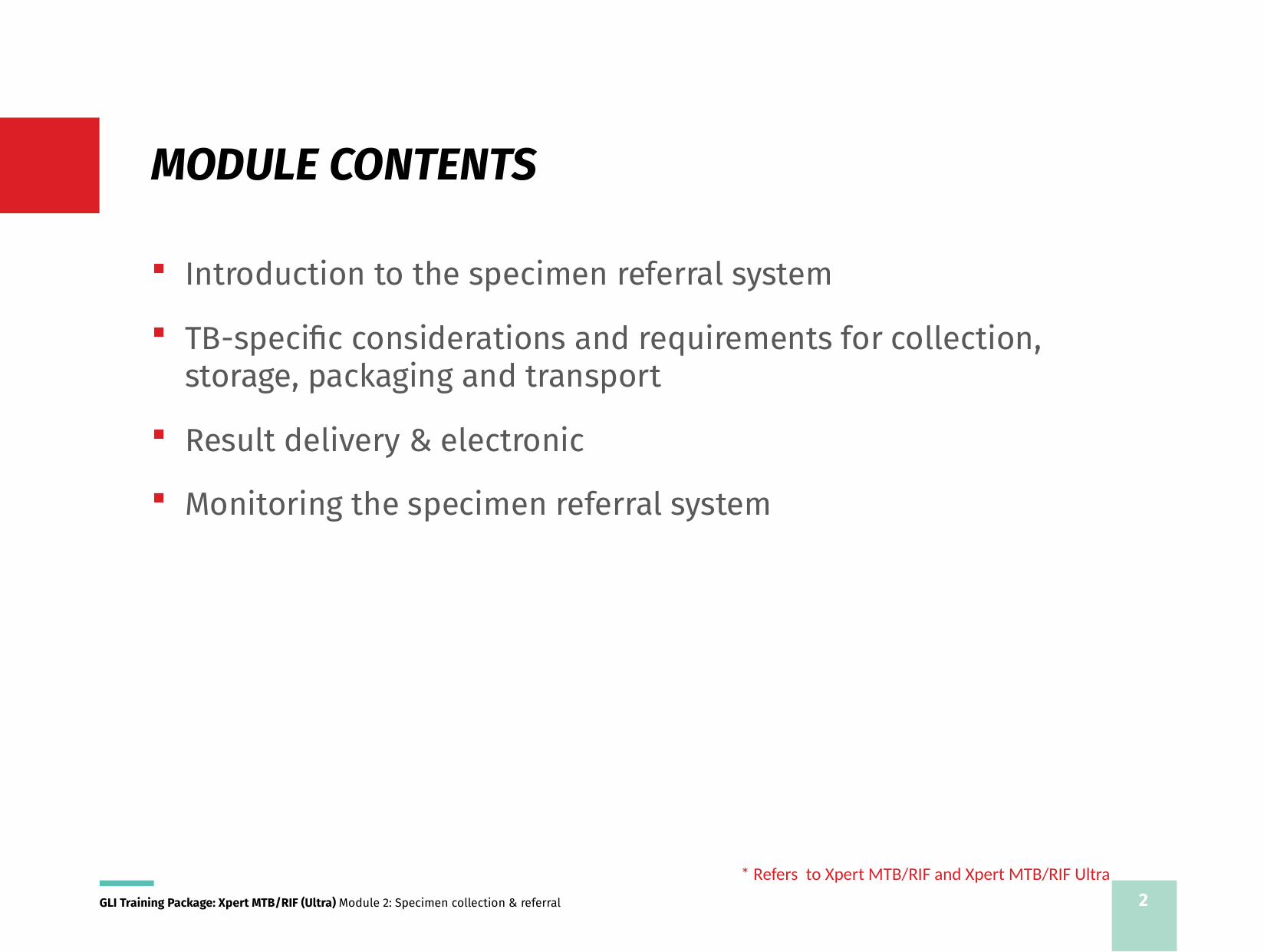

# MODULE CONTENTS
Introduction to the specimen referral system
TB-specific considerations and requirements for collection, storage, packaging and transport
Result delivery & electronic
Monitoring the specimen referral system

* Refers  to Xpert MTB/RIF and Xpert MTB/RIF Ultra